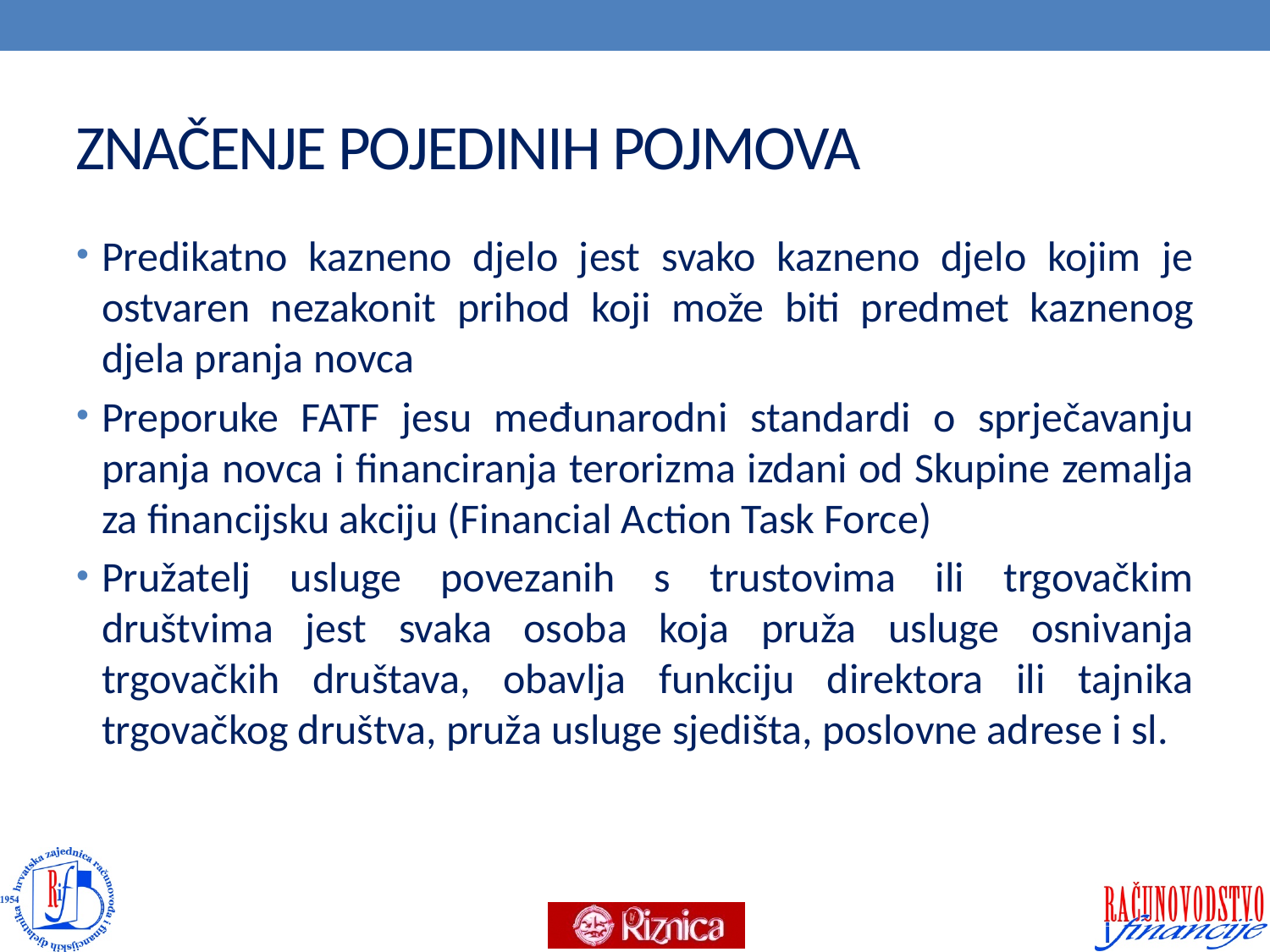

# ZNAČENJE POJEDINIH POJMOVA
Predikatno kazneno djelo jest svako kazneno djelo kojim je ostvaren nezakonit prihod koji može biti predmet kaznenog djela pranja novca
Preporuke FATF jesu međunarodni standardi o sprječavanju pranja novca i financiranja terorizma izdani od Skupine zemalja za financijsku akciju (Financial Action Task Force)
Pružatelj usluge povezanih s trustovima ili trgovačkim društvima jest svaka osoba koja pruža usluge osnivanja trgovačkih društava, obavlja funkciju direktora ili tajnika trgovačkog društva, pruža usluge sjedišta, poslovne adrese i sl.